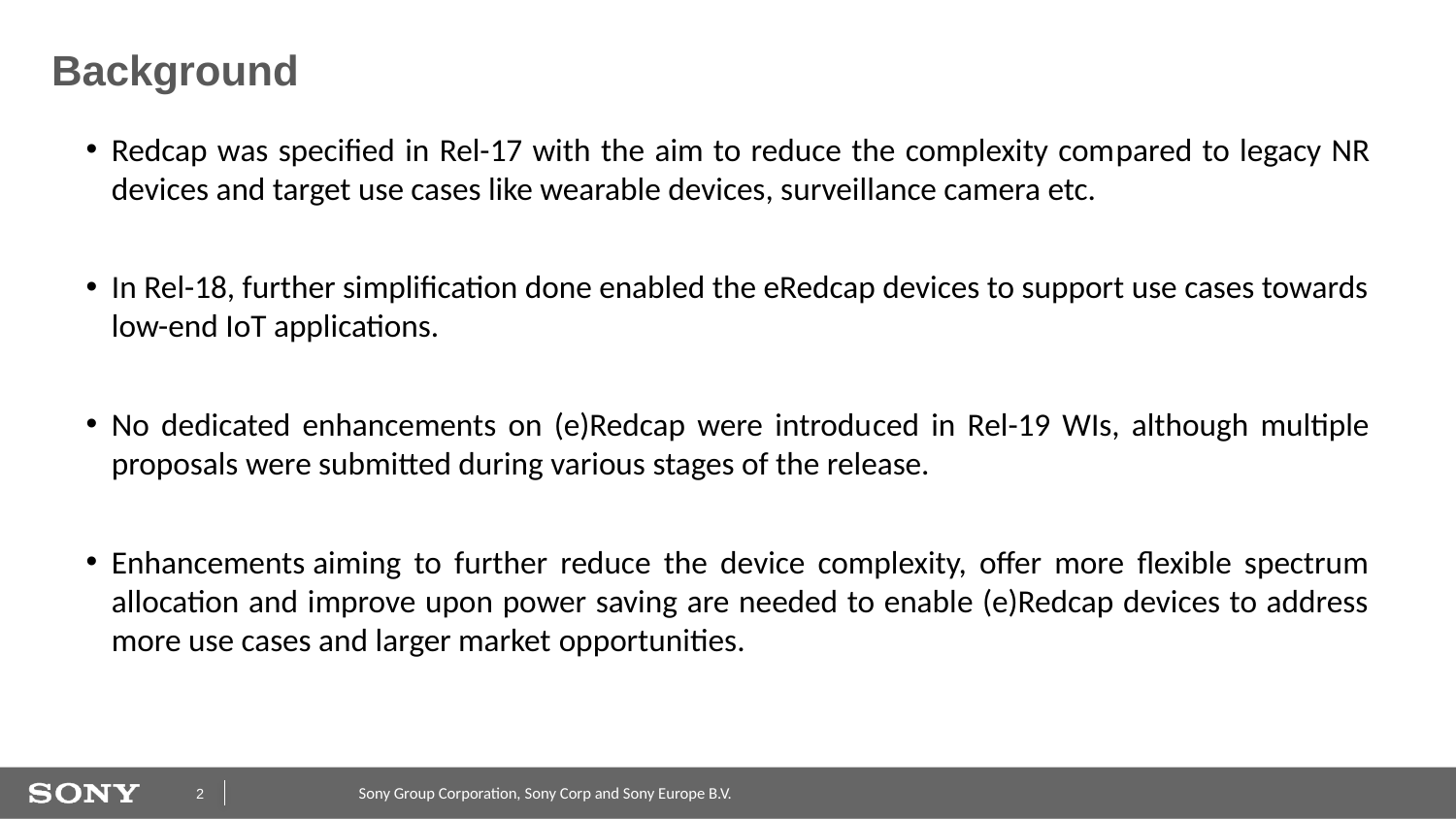

# Background
Redcap was specified in Rel-17 with the aim to reduce the complexity compared to legacy NR devices and target use cases like wearable devices, surveillance camera etc.

In Rel-18, further simplification done enabled the eRedcap devices to support use cases towards low-end IoT applications.

No dedicated enhancements on (e)Redcap were introduced in Rel-19 WIs, although multiple proposals were submitted during various stages of the release.

Enhancements aiming to further reduce the device complexity, offer more flexible spectrum allocation and improve upon power saving are needed to enable (e)Redcap devices to address more use cases and larger market opportunities.